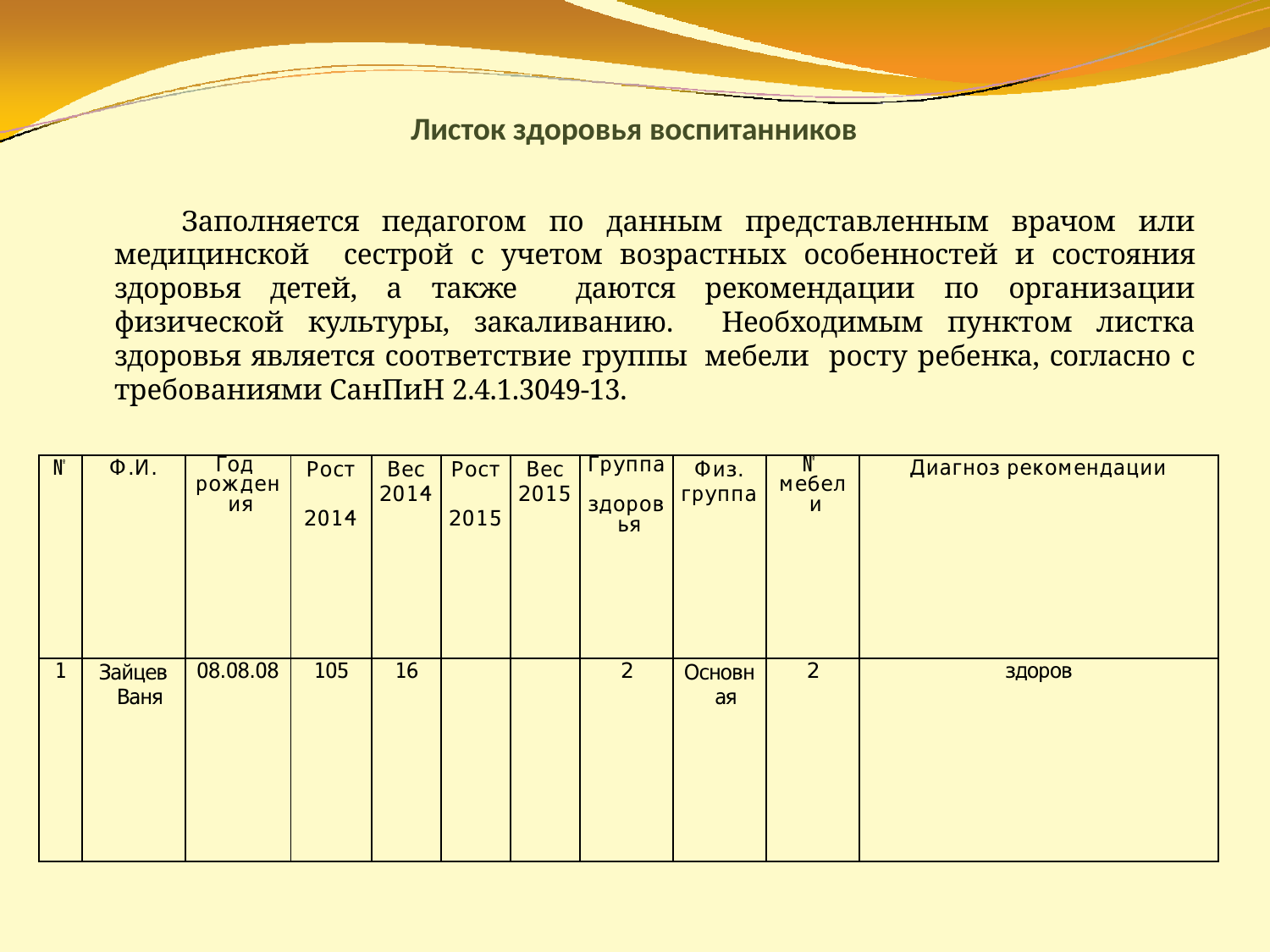

# Листок здоровья воспитанников
Заполняется педагогом по данным представленным врачом или медицинской  сестрой с учетом возрастных особенностей и состояния здоровья детей, а также  даются рекомендации по организации физической культуры, закаливанию.  Необходимым пунктом листка здоровья является соответствие группы мебели  росту ребенка, согласно с требованиями СанПиН 2.4.1.3049-13.
| № | Ф.И. | Год рожден ия | Рост 2014 | Вес 2014 | Рост 2015 | Вес 2015 | Группа здоров ья | Физ. группа | № мебел и | Диагноз рекомендации |
| --- | --- | --- | --- | --- | --- | --- | --- | --- | --- | --- |
| 1 | Зайцев Ваня | 08.08.08 | 105 | 16 |  |  | 2 | Основн ая | 2 | здоров |